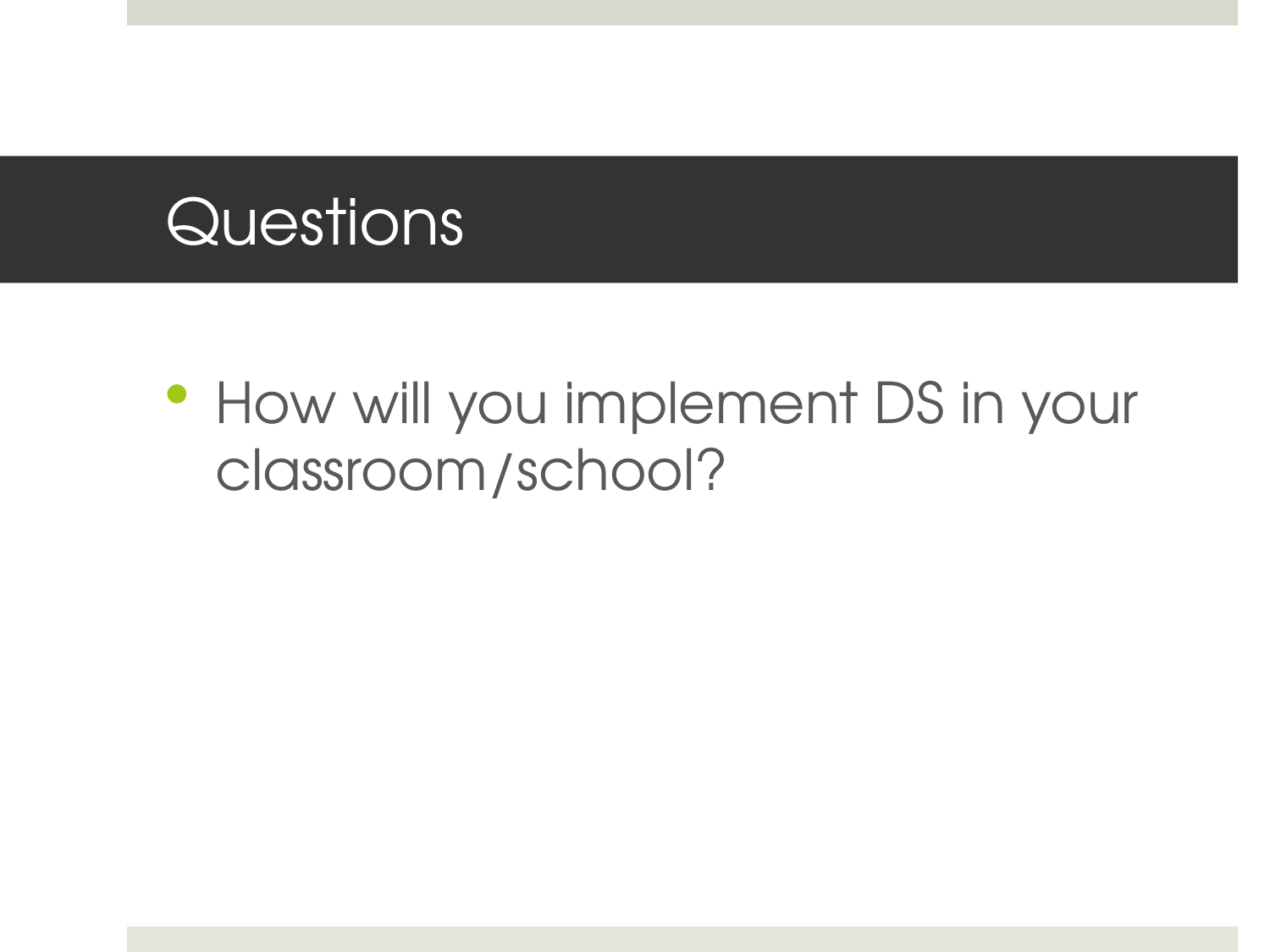

# Questions
How will you implement DS in your classroom/school?